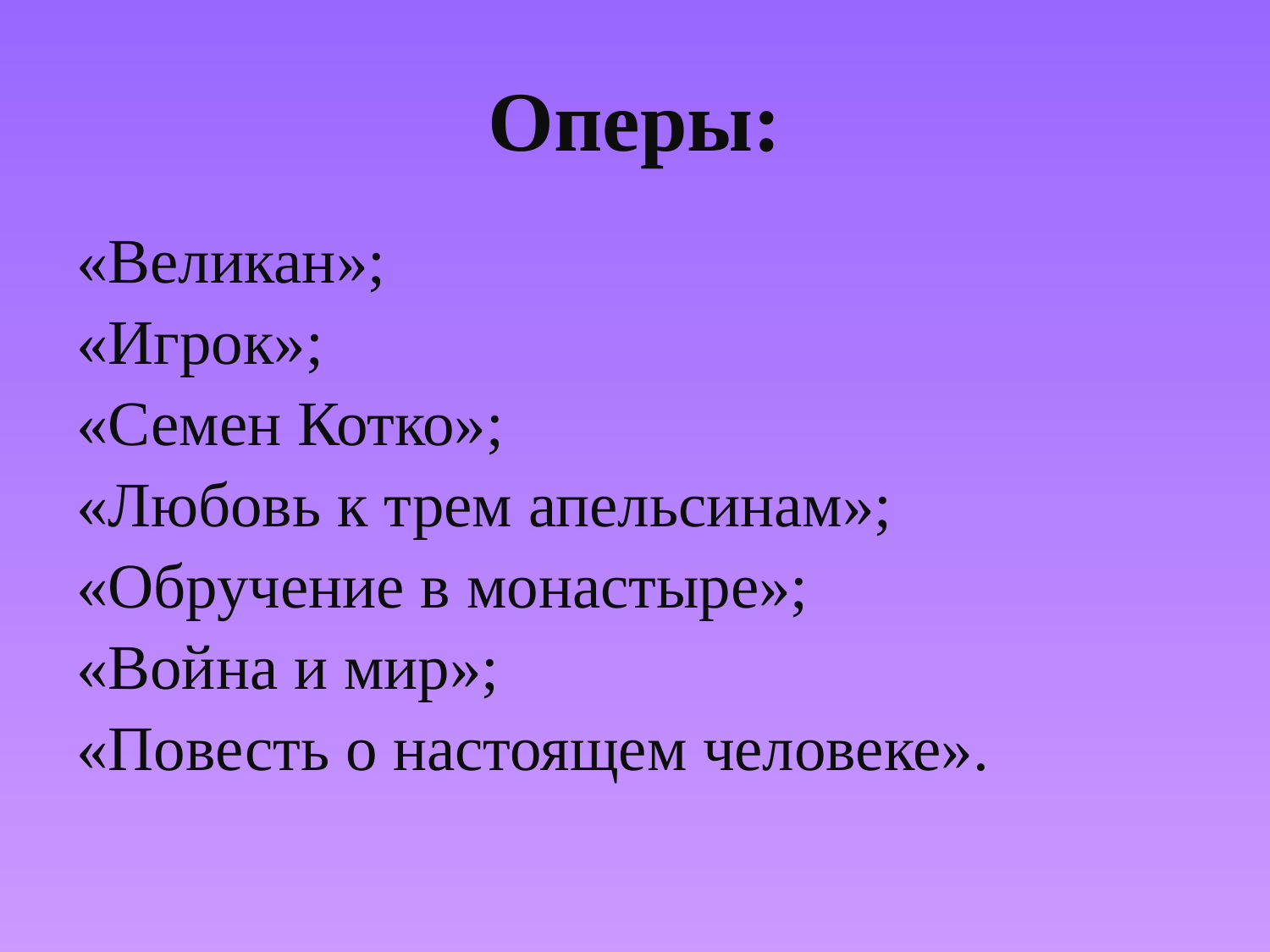

# Оперы:
«Великан»;
«Игрок»;
«Семен Котко»;
«Любовь к трем апельсинам»;
«Обручение в монастыре»;
«Война и мир»;
«Повесть о настоящем человеке».